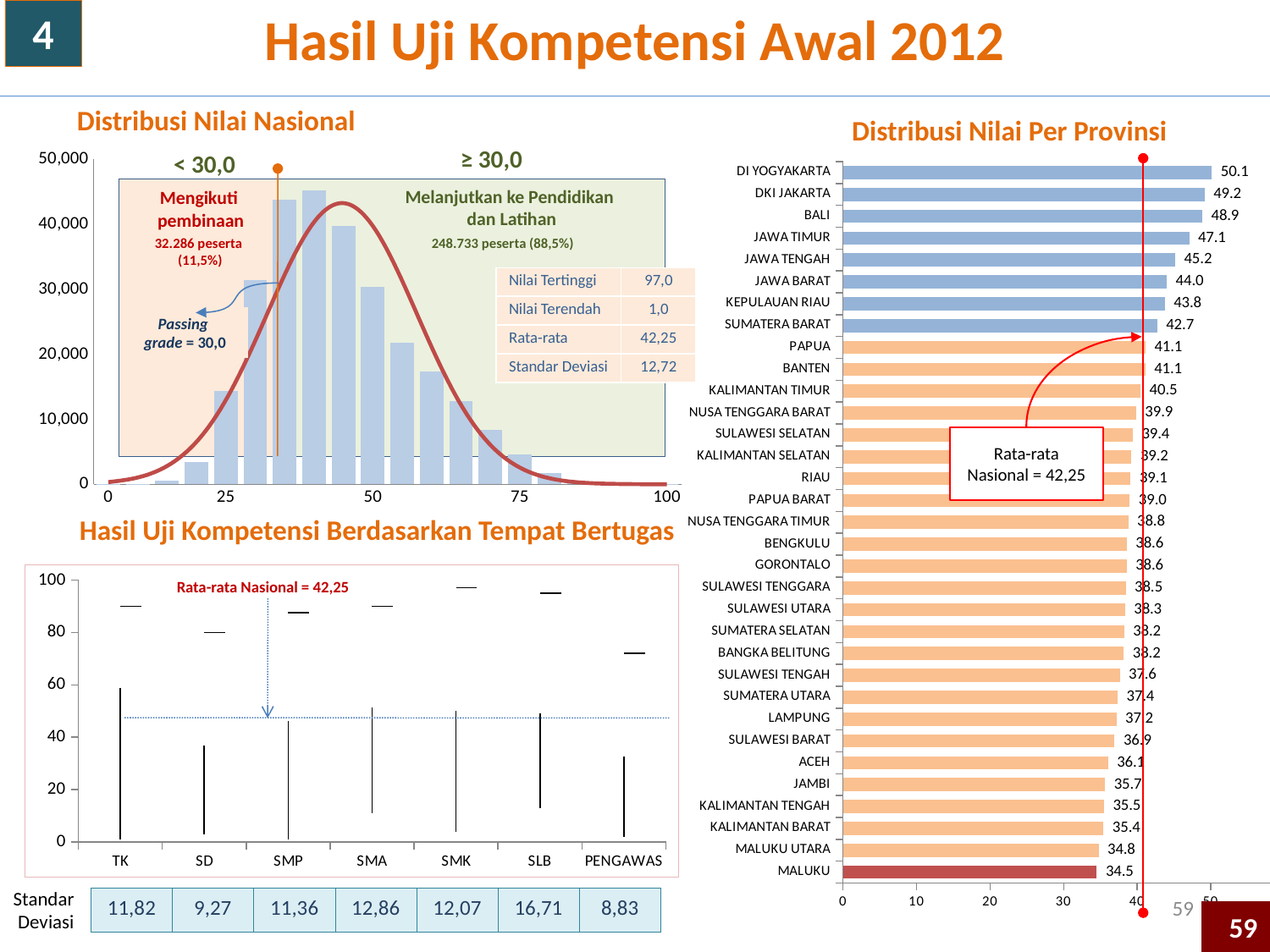

4
Hasil Uji Kompetensi Awal 2012
Distribusi Nilai Nasional
Distribusi Nilai Per Provinsi
≥ 30,0
< 30,0

### Chart

| Category |  |  |
|---|---|---|
| 0 | 16.0 | 329.4891642160072 |
|  | 66.0 | 1040.2976820739389 |
|  | 529.0 | 2814.8468098508847 |
|  | 3414.0 | 6527.284433120501 |
| 25 | 14292.0 | 12971.52242875417 |
|  | 31415.0 | 22091.744079279204 |
|  | 43782.0 | 32244.05815229377 |
|  | 45167.0 | 40332.024985974036 |
|  | 39665.0 | 43234.55557139104 |
| 50 | 30349.0 | 39718.47909474867 |
|  | 21829.0 | 31270.502542232596 |
|  | 17299.0 | 21098.79979001617 |
|  | 12768.0 | 12200.04074126367 |
|  | 8359.0 | 6045.684098528574 |
| 75 | 4591.0 | 2567.4988612950087 |
|  | 1693.0 | 934.4492255315778 |
|  | 432.0 | 291.46190343770365 |
|  | 116.0 | 77.90916051991846 |
|  | 29.0 | 17.847438430419025 |
| 100 | 1.0 | 3.503837042337866 |

### Chart

| Category |  |
|---|---|
| MALUKU | 34.501726272352094 |
| MALUKU UTARA | 34.76027173913044 |
| KALIMANTAN BARAT | 35.421710273182 |
| KALIMANTAN TENGAH | 35.50172188415596 |
| JAMBI | 35.65095638465586 |
| ACEH | 36.061348574067594 |
| SULAWESI BARAT | 36.929249592169654 |
| LAMPUNG | 37.181927248677255 |
| SUMATERA UTARA | 37.350178136291106 |
| SULAWESI TENGAH | 37.640557909604524 |
| BANGKA BELITUNG | 38.193446969696794 |
| SUMATERA SELATAN | 38.2293577752837 |
| SULAWESI UTARA | 38.34322242990626 |
| SULAWESI TENGGARA | 38.45183655913944 |
| GORONTALO | 38.56871349644831 |
| BENGKULU | 38.58577757409104 |
| NUSA TENGGARA TIMUR | 38.77660939289805 |
| PAPUA BARAT | 39.007173051519146 |
| RIAU | 39.122081062194255 |
| KALIMANTAN SELATAN | 39.22898069278821 |
| SULAWESI SELATAN | 39.4213710064281 |
| NUSA TENGGARA BARAT | 39.865678407834444 |
| KALIMANTAN TIMUR | 40.456019687964194 |
| BANTEN | 41.10240254727911 |
| PAPUA | 41.14873042505601 |
| SUMATERA BARAT | 42.71981770508176 |
| KEPULAUAN RIAU | 43.75038532110111 |
| JAWA BARAT | 44.02544338268064 |
| JAWA TENGAH | 45.159456894867596 |
| JAWA TIMUR | 47.068202972279366 |
| BALI | 48.855213934663205 |
| DKI JAKARTA | 49.16948293585536 |
| DI YOGYAKARTA | 50.149806085918854 |

Melanjutkan ke Pendidikan
dan Latihan
Mengikuti
pembinaan
248.733 peserta (88,5%)
32.286 peserta
(11,5%)
| Nilai Tertinggi | 97,0 |
| --- | --- |
| Nilai Terendah | 1,0 |
| Rata-rata | 42,25 |
| Standar Deviasi | 12,72 |
Passing
grade = 30,0

Rata-rata Nasional = 42,25
Hasil Uji Kompetensi Berdasarkan Tempat Bertugas

[unsupported chart]

Rata-rata Nasional = 42,25
Standar Deviasi
59
| 11,82 | 9,27 | 11,36 | 12,86 | 12,07 | 16,71 | 8,83 |
| --- | --- | --- | --- | --- | --- | --- |
59